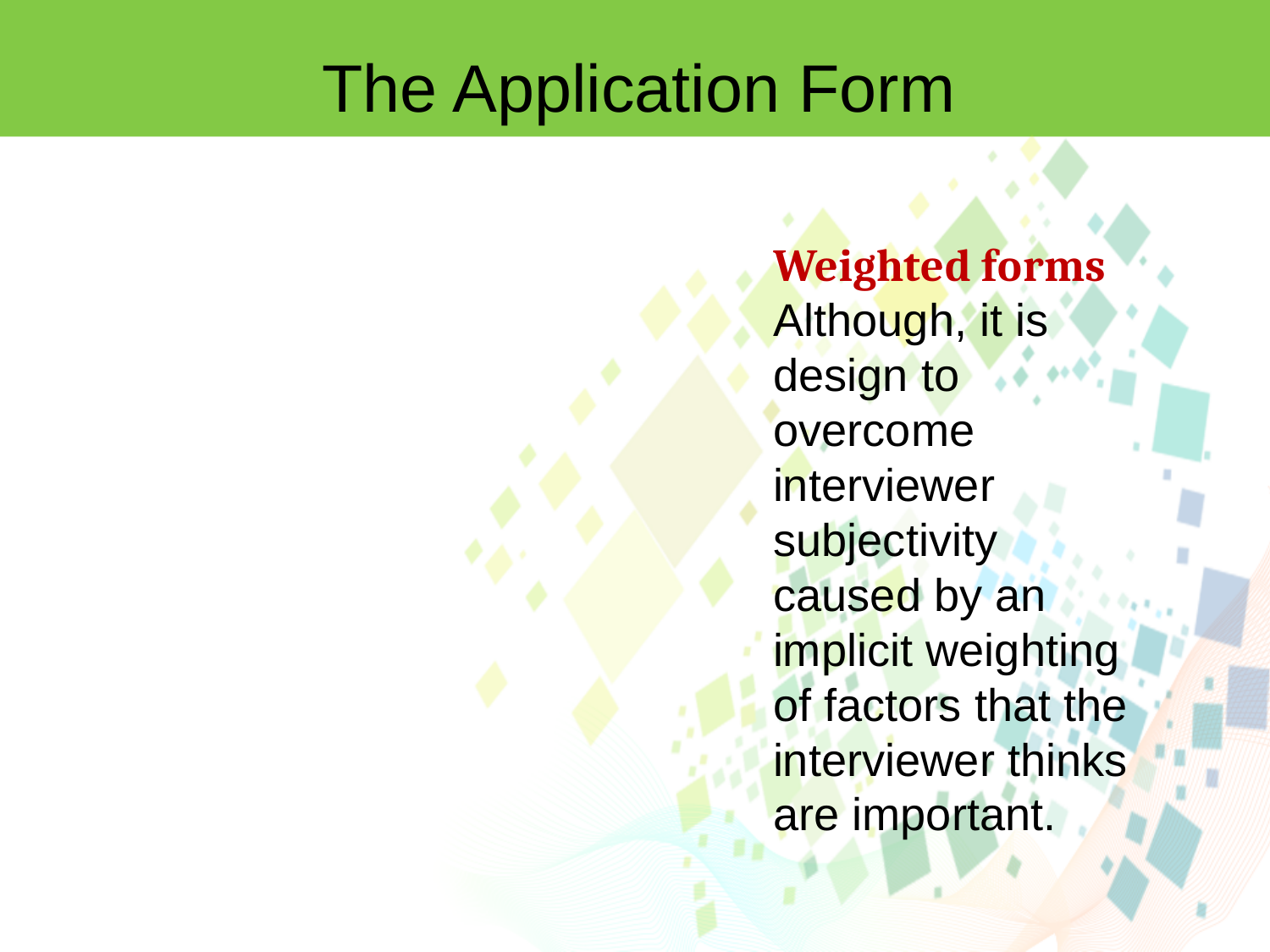

The Application Form
Weighted forms
Although, it is design to overcome interviewer subjectivity caused by an implicit weighting of factors that the interviewer thinks are important.